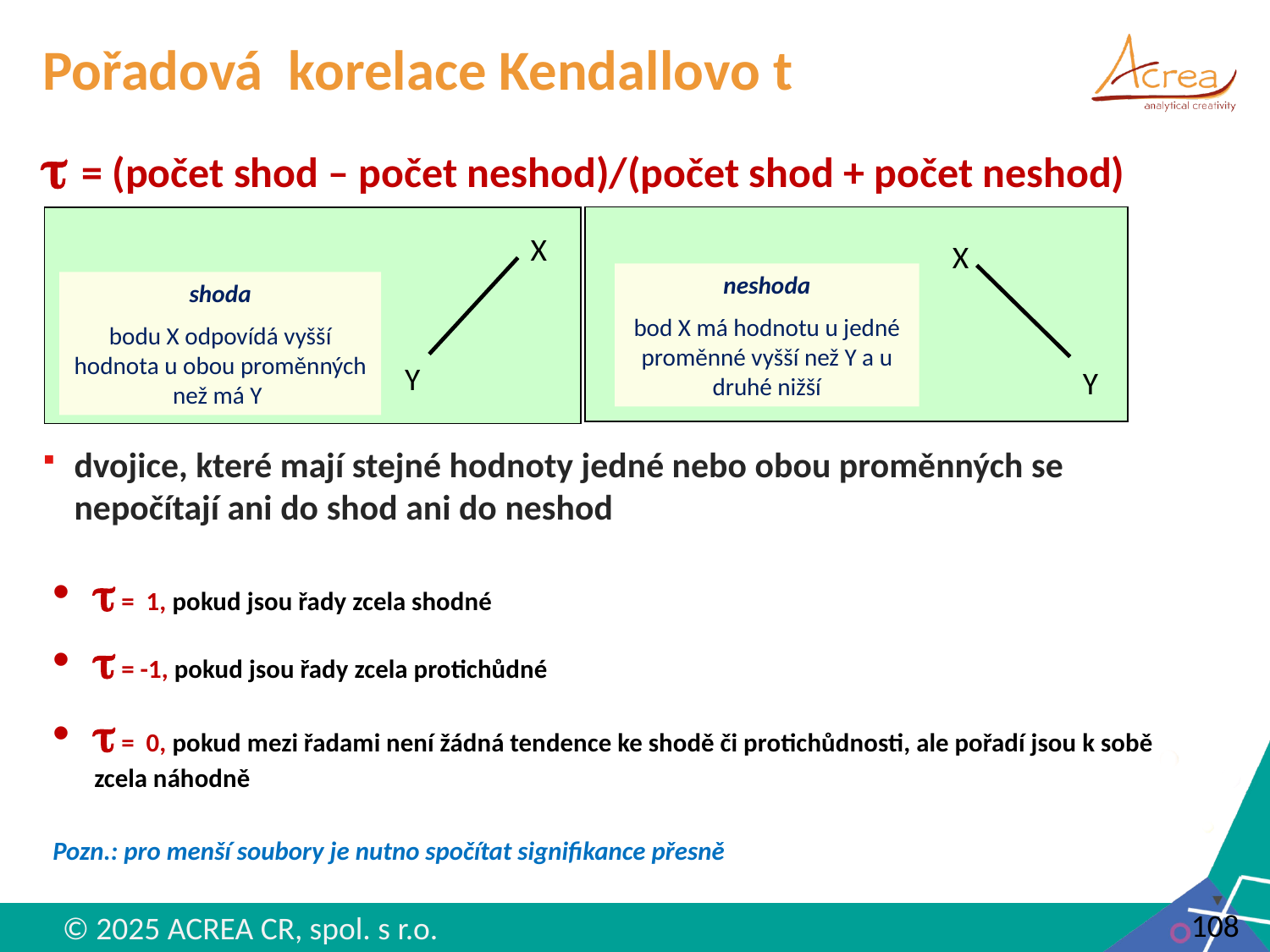

# Pořadová  korelace Kendallovo t
τ = (počet shod – počet neshod)/(počet shod + počet neshod)

dvojice, které mají stejné hodnoty jedné nebo obou proměnných se nepočítají ani do shod ani do neshod

X
X

neshoda
bod X má hodnotu u jedné proměnné vyšší než Y a u druhé nižší

shoda
bodu X odpovídá vyšší hodnota u obou proměnných než má Y
Y
Y
τ =  1, pokud jsou řady zcela shodné
τ = -1, pokud jsou řady zcela protichůdné
τ =  0, pokud mezi řadami není žádná tendence ke shodě či protichůdnosti, ale pořadí jsou k sobě zcela náhodně

Pozn.: pro menší soubory je nutno spočítat signifikance přesně
108